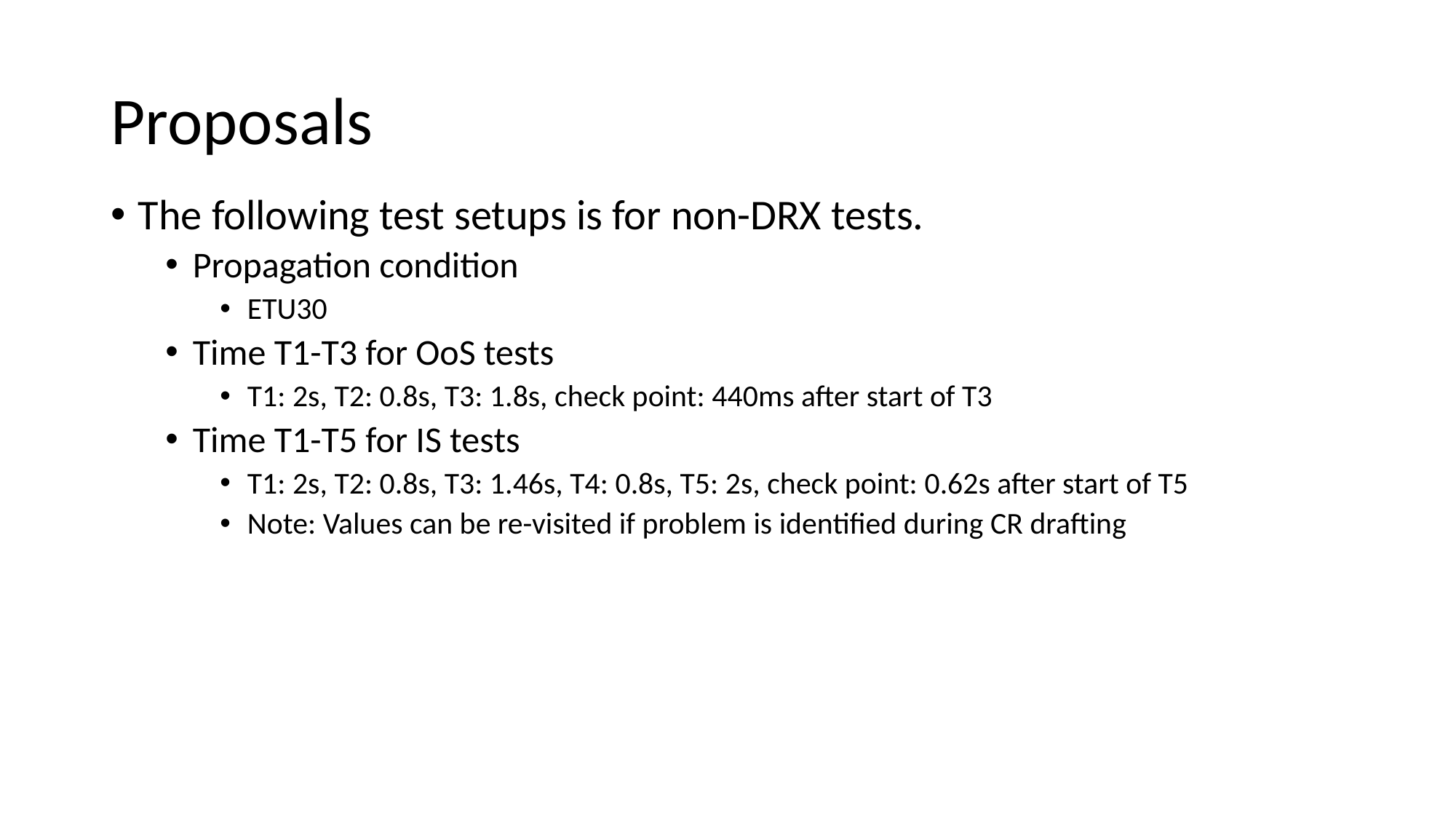

# Proposals
The following test setups is for non-DRX tests.
Propagation condition
ETU30
Time T1-T3 for OoS tests
T1: 2s, T2: 0.8s, T3: 1.8s, check point: 440ms after start of T3
Time T1-T5 for IS tests
T1: 2s, T2: 0.8s, T3: 1.46s, T4: 0.8s, T5: 2s, check point: 0.62s after start of T5
Note: Values can be re-visited if problem is identified during CR drafting